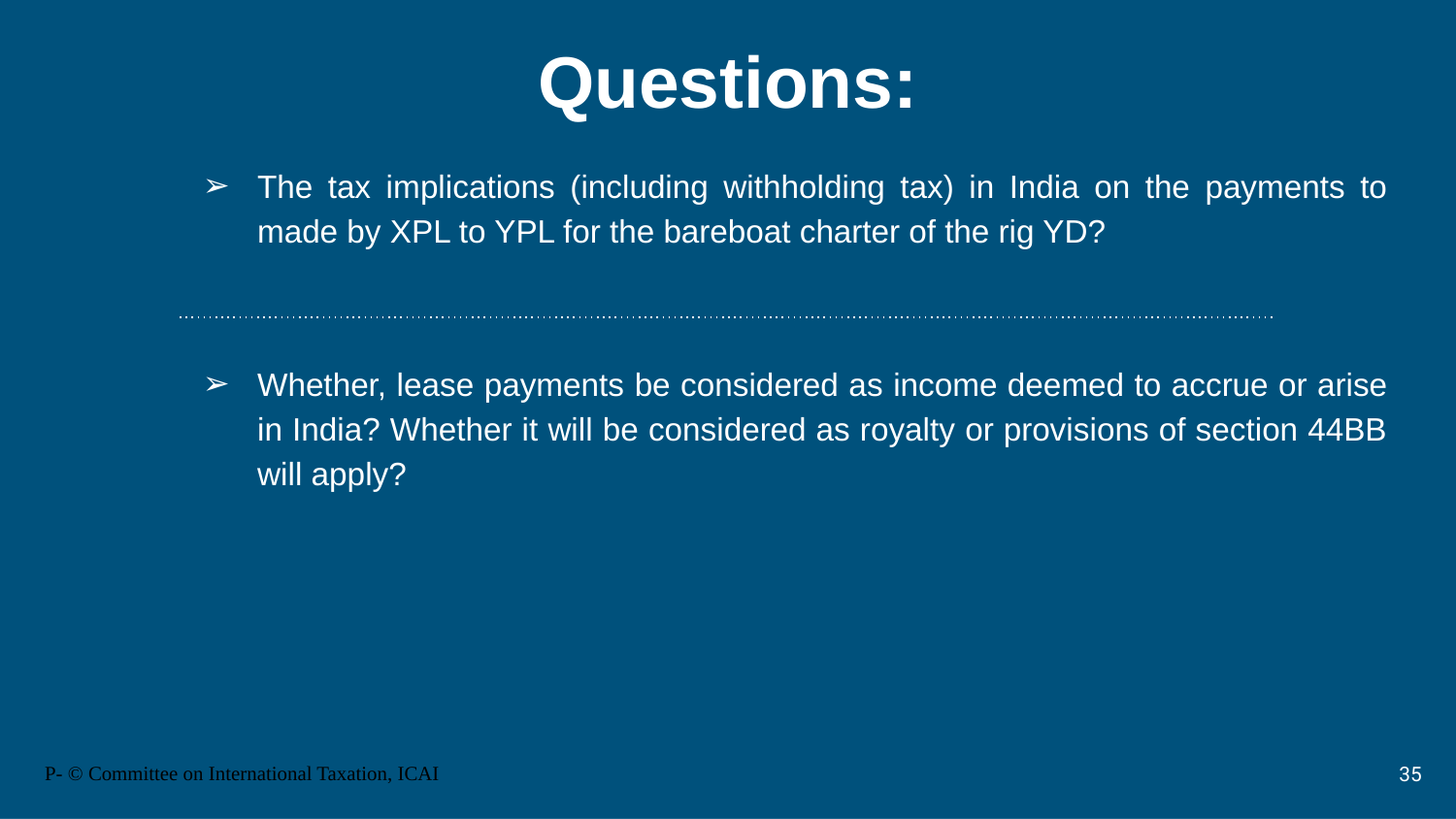

# Questions:
The tax implications (including withholding tax) in India on the payments to made by XPL to YPL for the bareboat charter of the rig YD?

Whether, lease payments be considered as income deemed to accrue or arise in India? Whether it will be considered as royalty or provisions of section 44BB will apply?
35
P- © Committee on International Taxation, ICAI